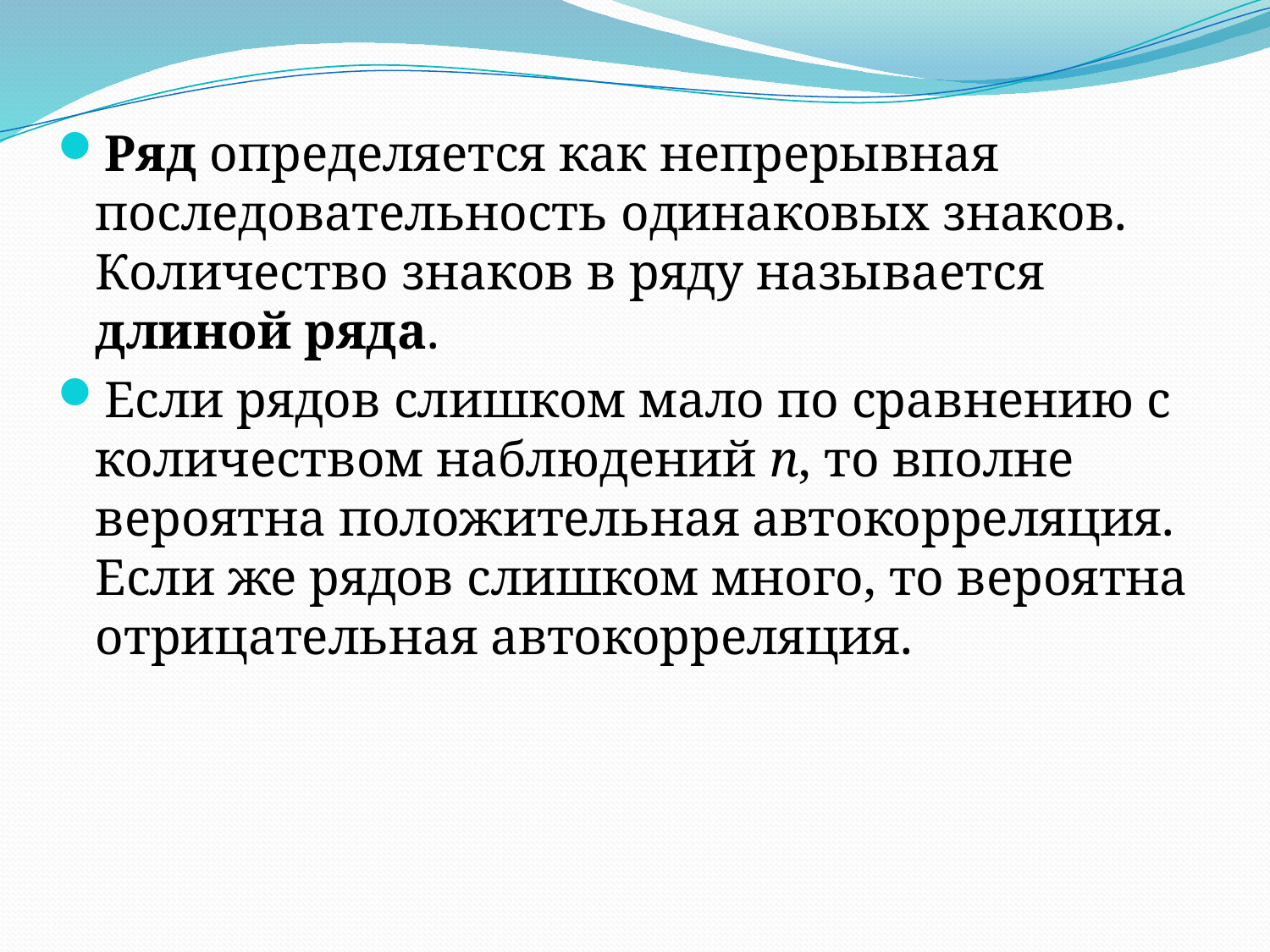

Ряд определяется как непрерывная последовательность одинаковых знаков. Количество знаков в ряду называется длиной ряда.
Если рядов слишком мало по сравнению с количеством наблюдений n, то вполне вероятна положительная автокорреляция. Если же рядов слишком много, то вероятна отрицательная автокорреляция.